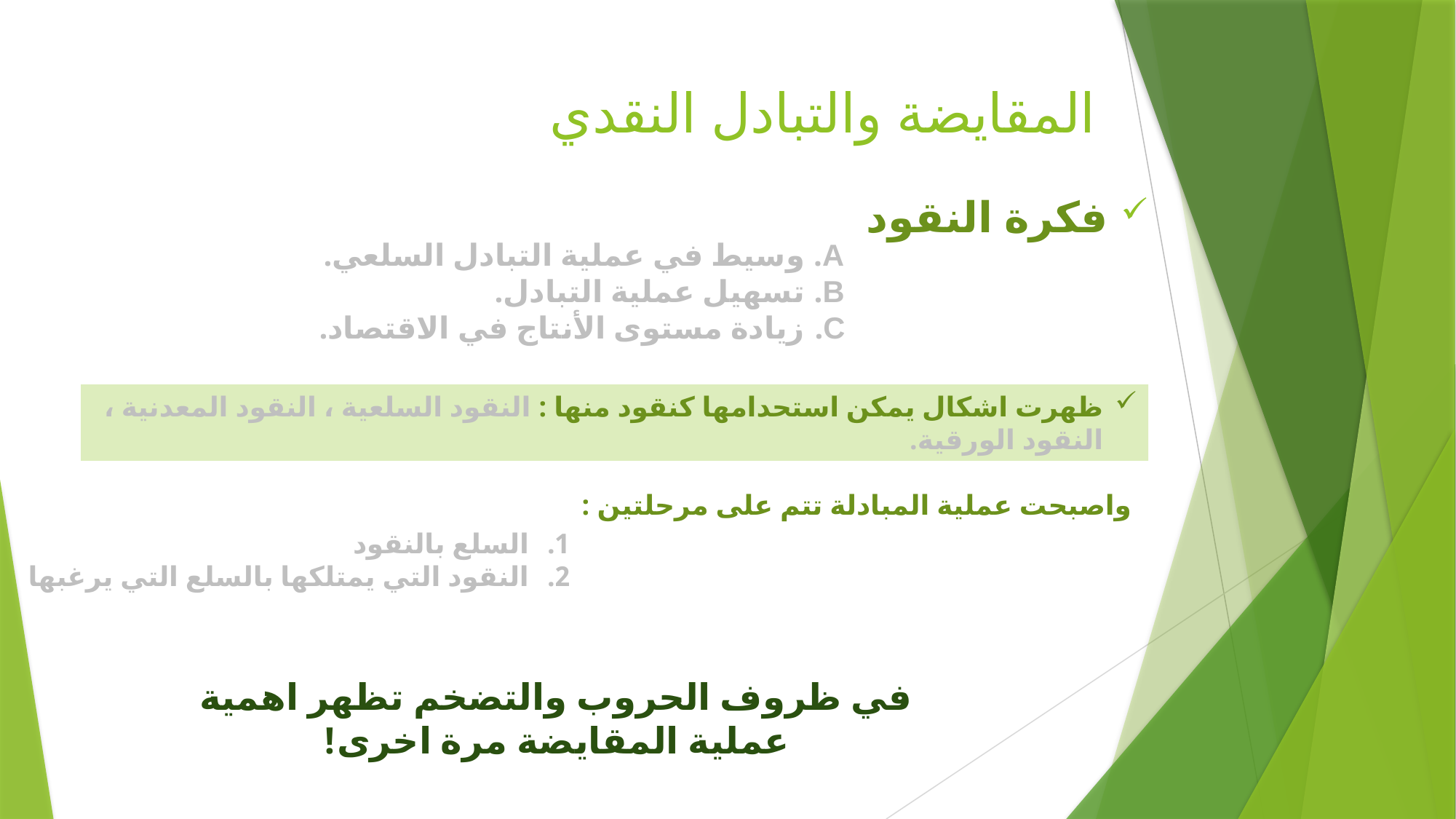

# المقايضة والتبادل النقدي
فكرة النقود
وسيط في عملية التبادل السلعي.
تسهيل عملية التبادل.
زيادة مستوى الأنتاج في الاقتصاد.

ظهرت اشكال يمكن استحدامها كنقود منها : النقود السلعية ، النقود المعدنية ، النقود الورقية.
واصبحت عملية المبادلة تتم على مرحلتين :

السلع بالنقود
النقود التي يمتلكها بالسلع التي يرغبها

في ظروف الحروب والتضخم تظهر اهمية عملية المقايضة مرة اخرى!